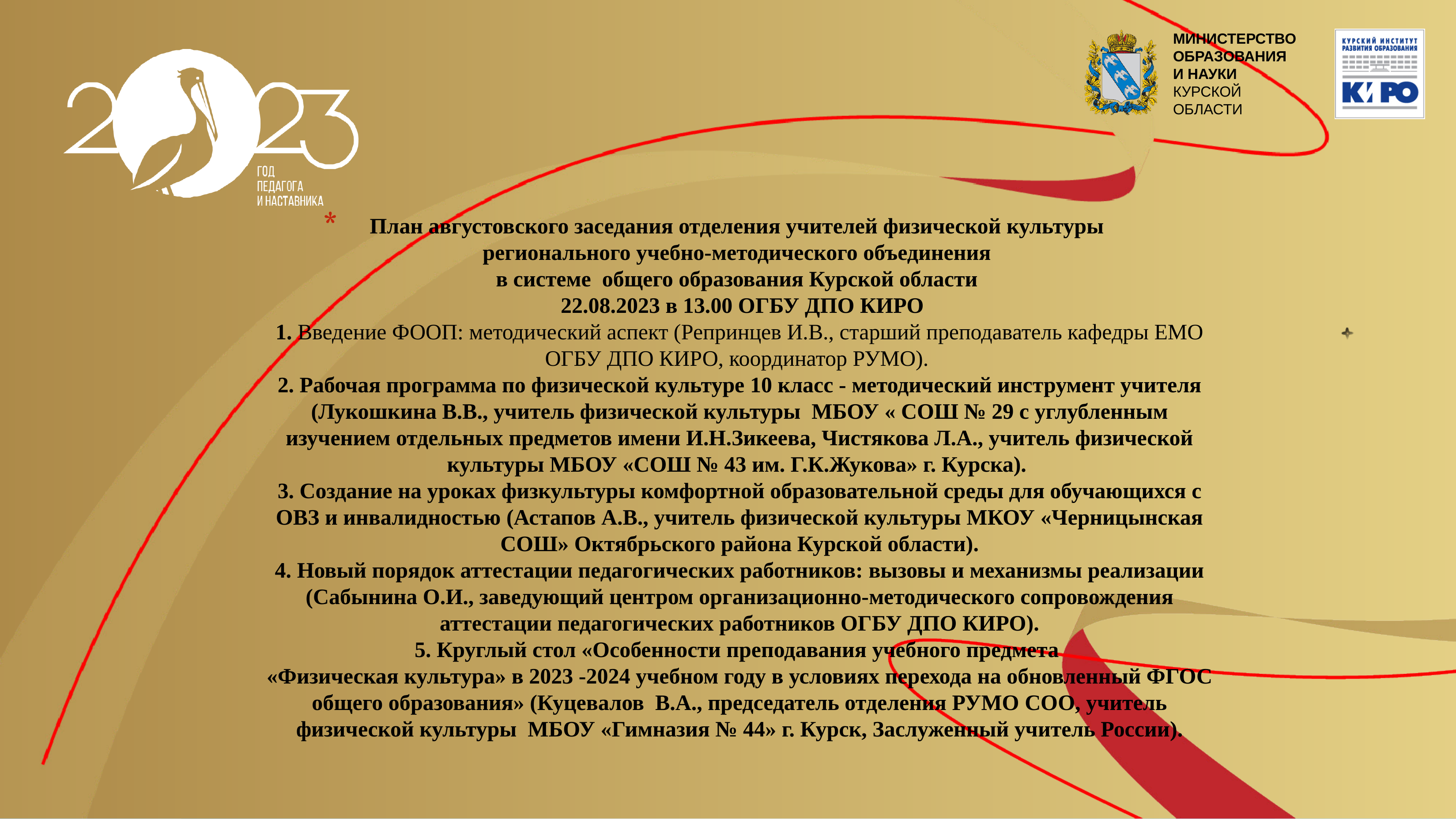

# План августовского заседания отделения учителей физической культуры регионального учебно-методического объединения в системе  общего образования Курской области 22.08.2023 в 13.00 ОГБУ ДПО КИРО 1. Введение ФООП: методический аспект (Репринцев И.В., старший преподаватель кафедры ЕМО ОГБУ ДПО КИРО, координатор РУМО). 2. Рабочая программа по физической культуре 10 класс - методический инструмент учителя (Лукошкина В.В., учитель физической культуры  МБОУ « СОШ № 29 с углубленным изучением отдельных предметов имени И.Н.Зикеева, Чистякова Л.А., учитель физической культуры МБОУ «СОШ № 43 им. Г.К.Жукова» г. Курска). 3. Создание на уроках физкультуры комфортной образовательной среды для обучающихся с ОВЗ и инвалидностью (Астапов А.В., учитель физической культуры МКОУ «Черницынская СОШ» Октябрьского района Курской области). 4. Новый порядок аттестации педагогических работников: вызовы и механизмы реализации (Сабынина О.И., заведующий центром организационно-методического сопровождения аттестации педагогических работников ОГБУ ДПО КИРО). 5. Круглый стол «Особенности преподавания учебного предмета «Физическая культура» в 2023 -2024 учебном году в условиях перехода на обновленный ФГОС общего образования» (Куцевалов  В.А., председатель отделения РУМО СОО, учитель физической культуры  МБОУ «Гимназия № 44» г. Курск, Заслуженный учитель России).